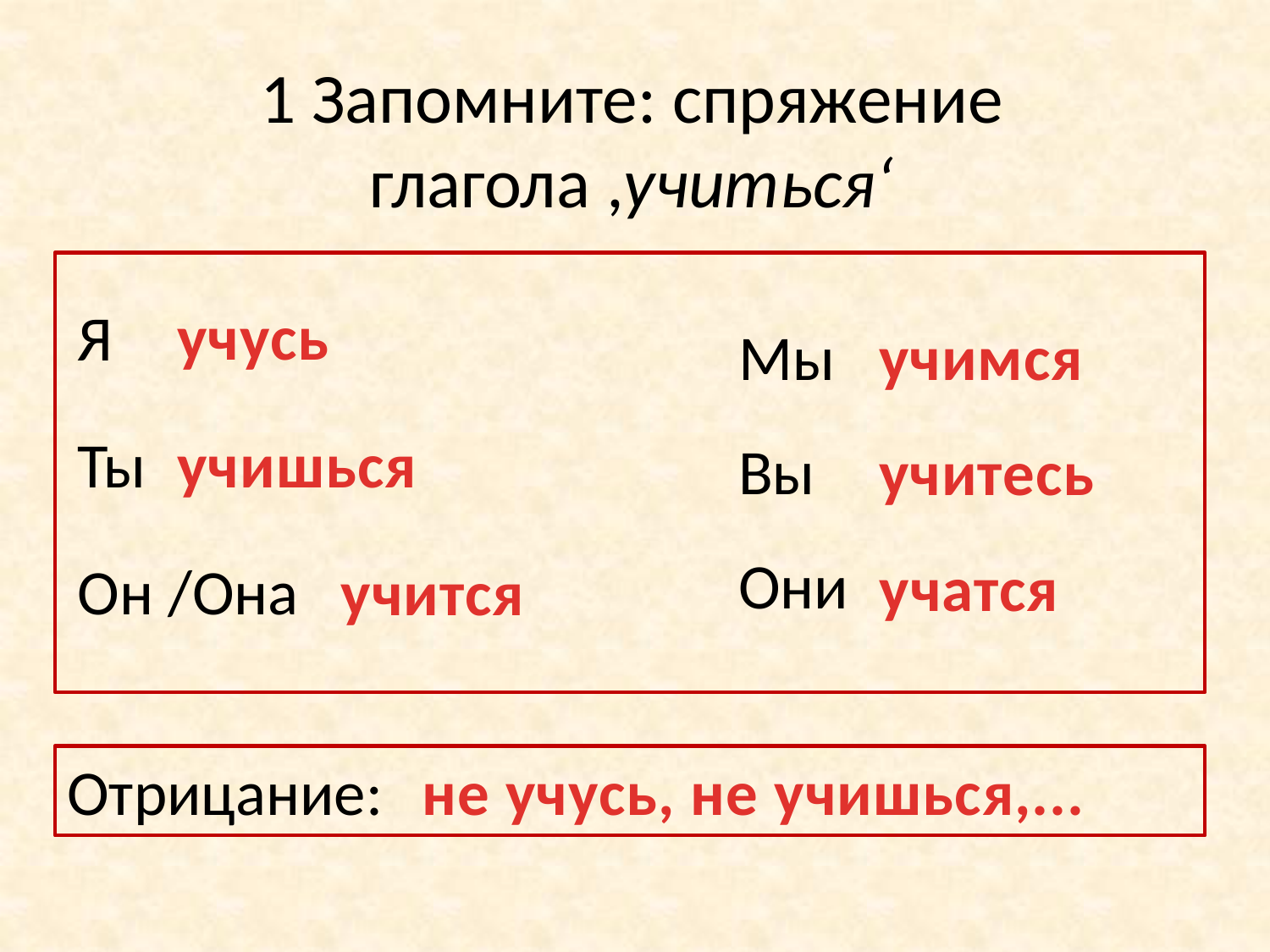

1 Запомните: спряжение глагола ,учиться‘

Я
Ты
Он /Она
учусь
Мы
Вы
Они
учимся
учишься
учитесь
учатся
учится

не учусь, не учишься,...
Отрицание: